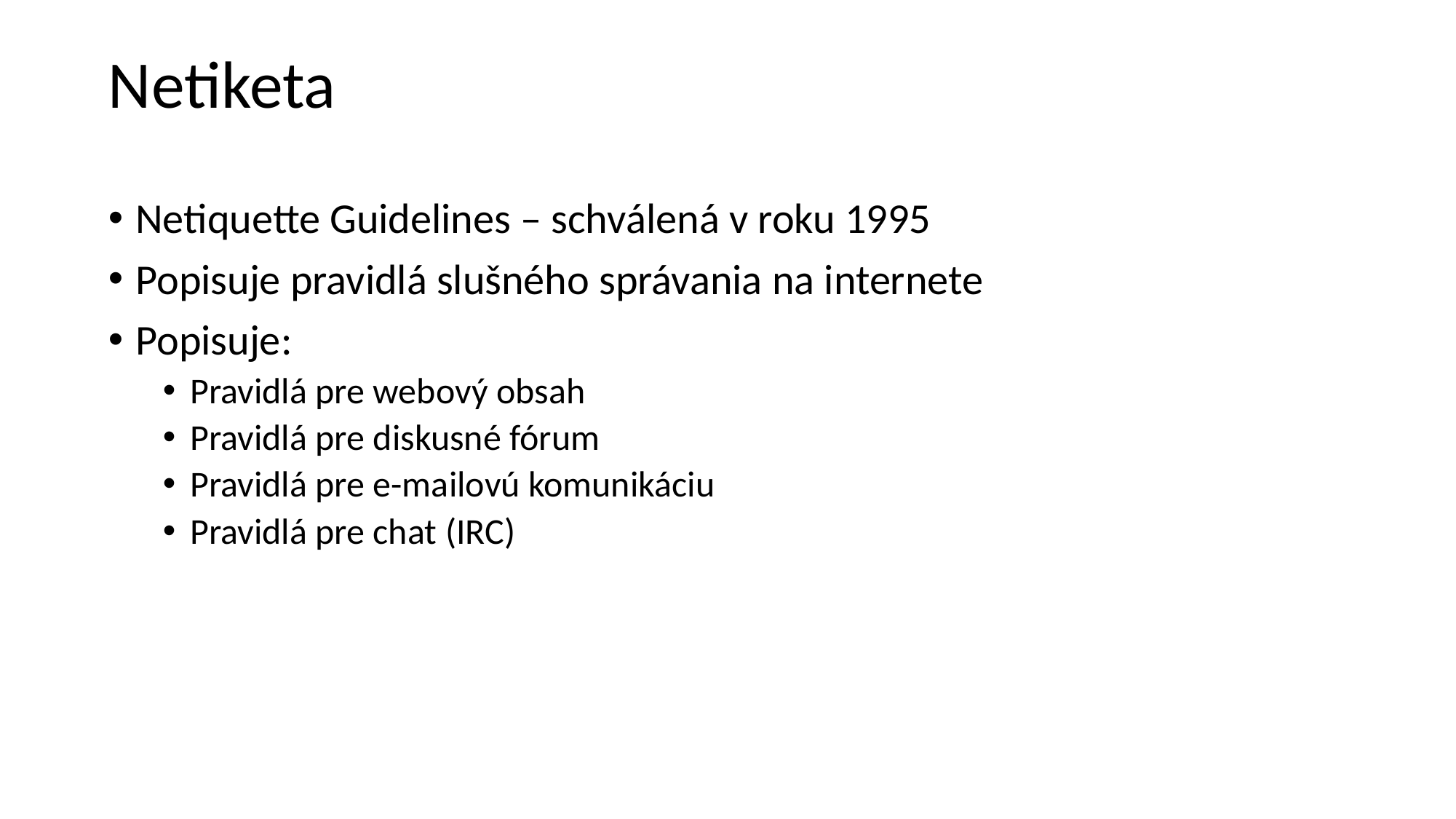

# Netiketa
Netiquette Guidelines – schválená v roku 1995
Popisuje pravidlá slušného správania na internete
Popisuje:
Pravidlá pre webový obsah
Pravidlá pre diskusné fórum
Pravidlá pre e-mailovú komunikáciu
Pravidlá pre chat (IRC)